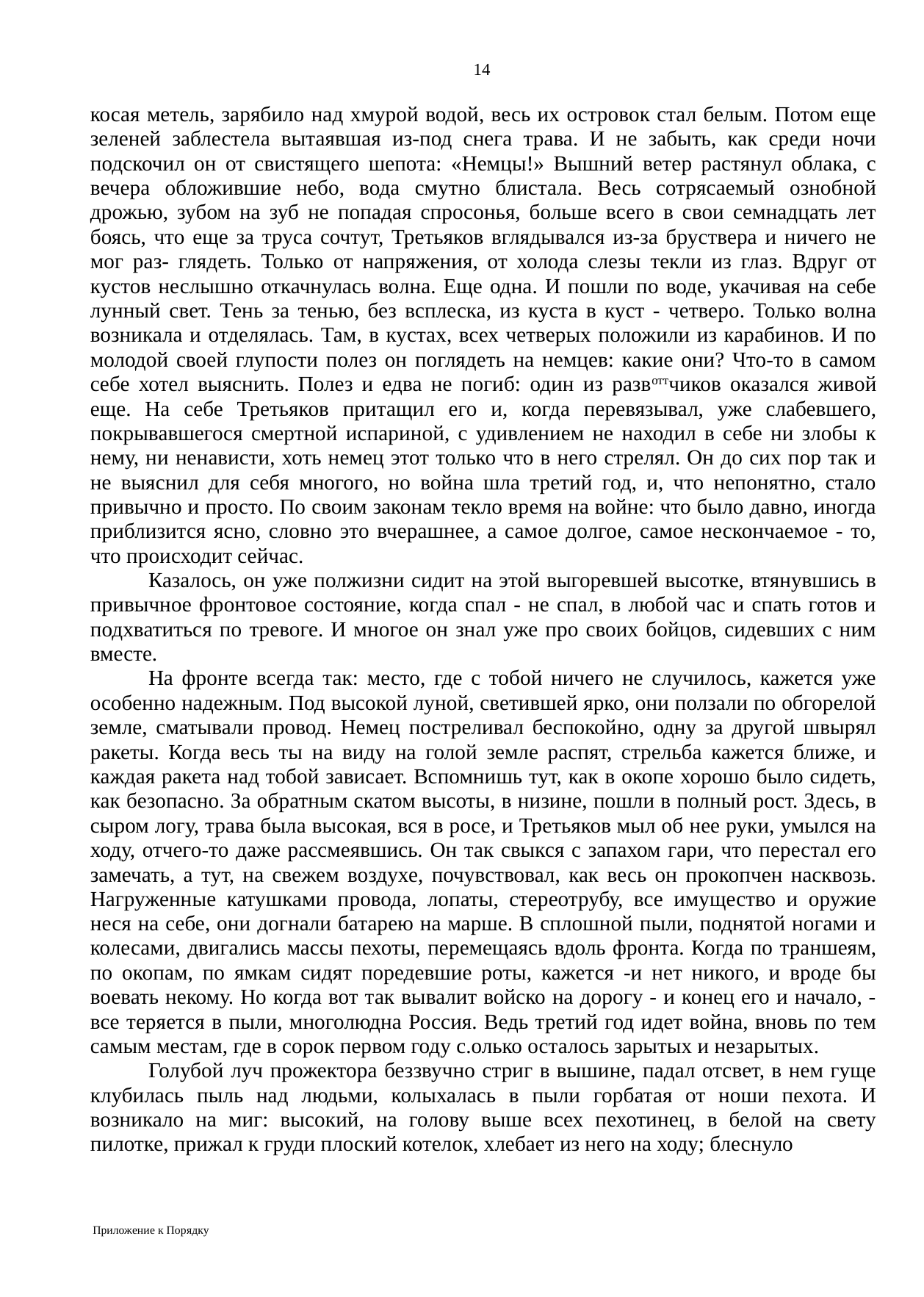

14
косая метель, зарябило над хмурой водой, весь их островок стал белым. Потом еще зеленей заблестела вытаявшая из-под снега трава. И не забыть, как среди ночи подскочил он от свистящего шепота: «Немцы!» Вышний ветер растянул облака, с вечера обложившие небо, вода смутно блистала. Весь сотрясаемый ознобной дрожью, зубом на зуб не попадая спросонья, больше всего в свои семнадцать лет боясь, что еще за труса сочтут, Третьяков вглядывался из-за бруствера и ничего не мог раз- глядеть. Только от напряжения, от холода слезы текли из глаз. Вдруг от кустов неслышно откачнулась волна. Еще одна. И пошли по воде, укачивая на себе лунный свет. Тень за тенью, без всплеска, из куста в куст - четверо. Только волна возникала и отделялась. Там, в кустах, всех четверых положили из карабинов. И по молодой своей глупости полез он поглядеть на немцев: какие они? Что-то в самом себе хотел выяснить. Полез и едва не погиб: один из развоттчиков оказался живой еще. На себе Третьяков притащил его и, когда перевязывал, уже слабевшего, покрывавшегося смертной испариной, с удивлением не находил в себе ни злобы к нему, ни ненависти, хоть немец этот только что в него стрелял. Он до сих пор так и не выяснил для себя многого, но война шла третий год, и, что непонятно, стало привычно и просто. По своим законам текло время на войне: что было давно, иногда приблизится ясно, словно это вчерашнее, а самое долгое, самое нескончаемое - то, что происходит сейчас.
Казалось, он уже полжизни сидит на этой выгоревшей высотке, втянувшись в привычное фронтовое состояние, когда спал - не спал, в любой час и спать готов и подхватиться по тревоге. И многое он знал уже про своих бойцов, сидевших с ним вместе.
На фронте всегда так: место, где с тобой ничего не случилось, кажется уже особенно надежным. Под высокой луной, светившей ярко, они ползали по обгорелой земле, сматывали провод. Немец постреливал беспокойно, одну за другой швырял ракеты. Когда весь ты на виду на голой земле распят, стрельба кажется ближе, и каждая ракета над тобой зависает. Вспомнишь тут, как в окопе хорошо было сидеть, как безопасно. За обратным скатом высоты, в низине, пошли в полный рост. Здесь, в сыром логу, трава была высокая, вся в росе, и Третьяков мыл об нее руки, умылся на ходу, отчего-то даже рассмеявшись. Он так свыкся с запахом гари, что перестал его замечать, а тут, на свежем воздухе, почувствовал, как весь он прокопчен насквозь. Нагруженные катушками провода, лопаты, стереотрубу, все имущество и оружие неся на себе, они догнали батарею на марше. В сплошной пыли, поднятой ногами и колесами, двигались массы пехоты, перемещаясь вдоль фронта. Когда по траншеям, по окопам, по ямкам сидят поредевшие роты, кажется -и нет никого, и вроде бы воевать некому. Но когда вот так вывалит войско на дорогу - и конец его и начало, - все теряется в пыли, многолюдна Россия. Ведь третий год идет война, вновь по тем самым местам, где в сорок первом году с.олько осталось зарытых и незарытых.
Голубой луч прожектора беззвучно стриг в вышине, падал отсвет, в нем гуще клубилась пыль над людьми, колыхалась в пыли горбатая от ноши пехота. И возникало на миг: высокий, на голову выше всех пехотинец, в белой на свету пилотке, прижал к груди плоский котелок, хлебает из него на ходу; блеснуло
Приложение к Порядку